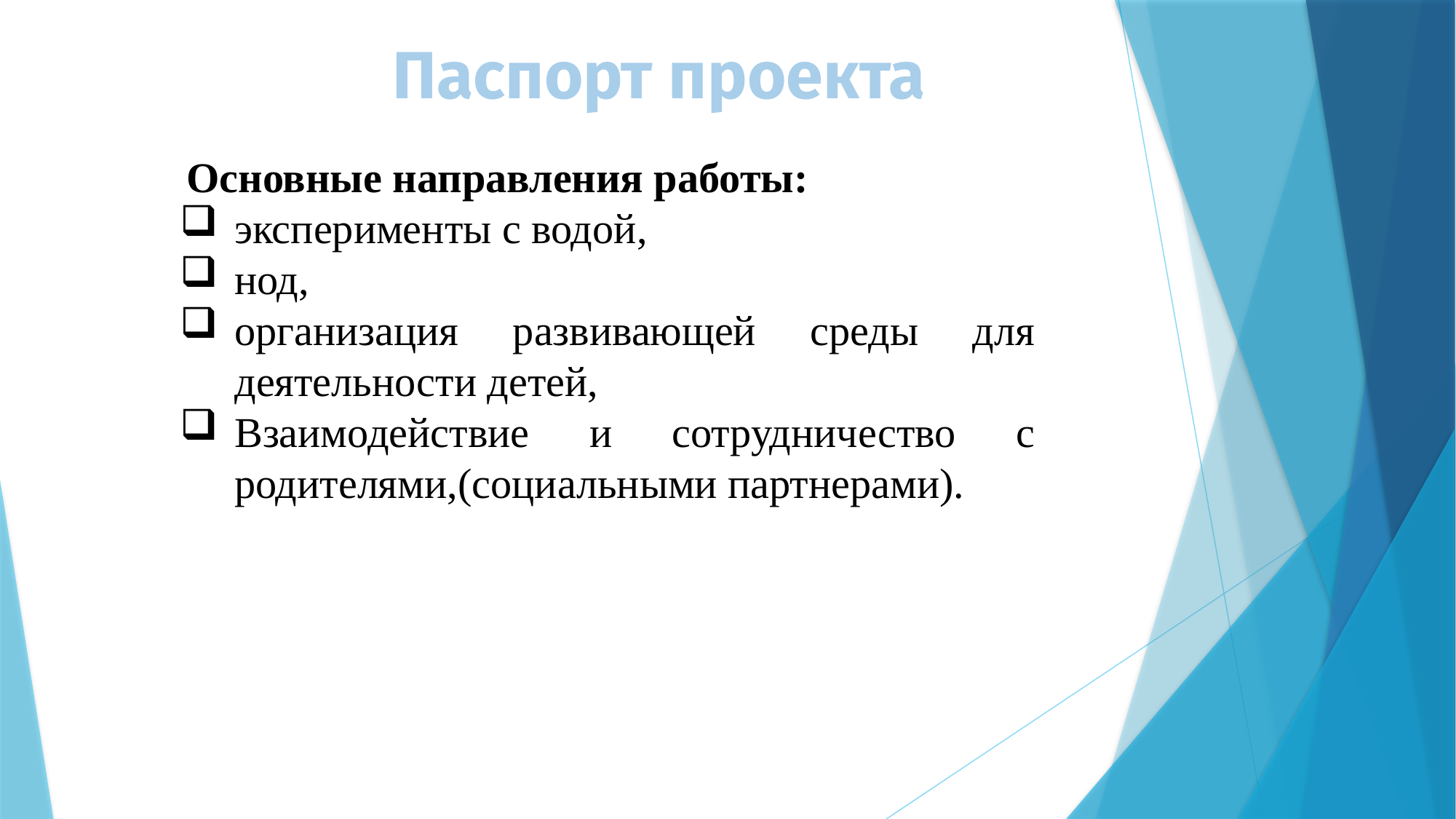

Паспорт проекта
 Основные направления работы:
эксперименты с водой,
нод,
организация развивающей среды для деятельности детей,
Взаимодействие и сотрудничество с родителями,(социальными партнерами).